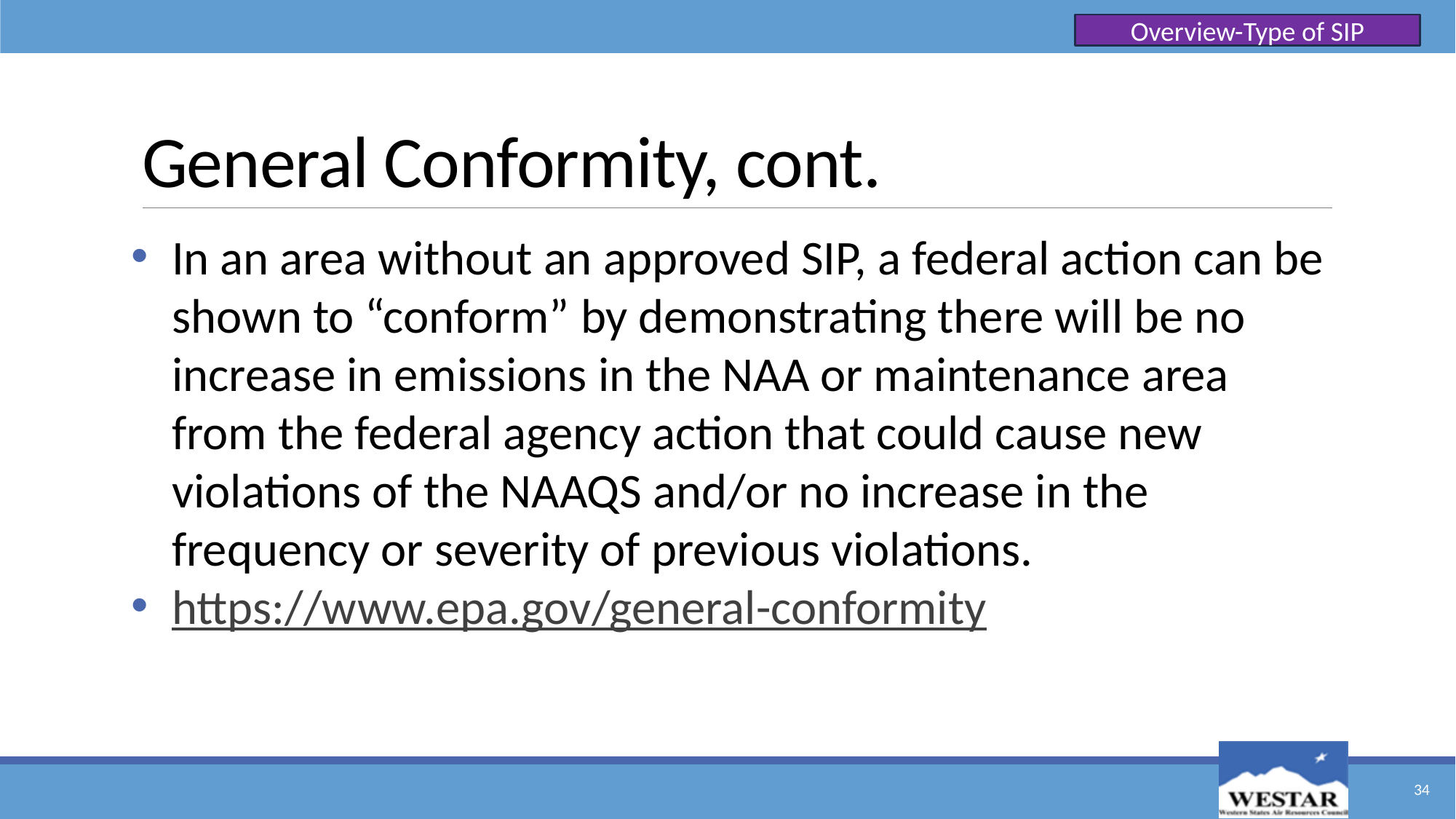

Overview-Type of SIP
# General Conformity, cont.
In an area without an approved SIP, a federal action can be shown to “conform” by demonstrating there will be no increase in emissions in the NAA or maintenance area from the federal agency action that could cause new violations of the NAAQS and/or no increase in the frequency or severity of previous violations.
https://www.epa.gov/general-conformity
34